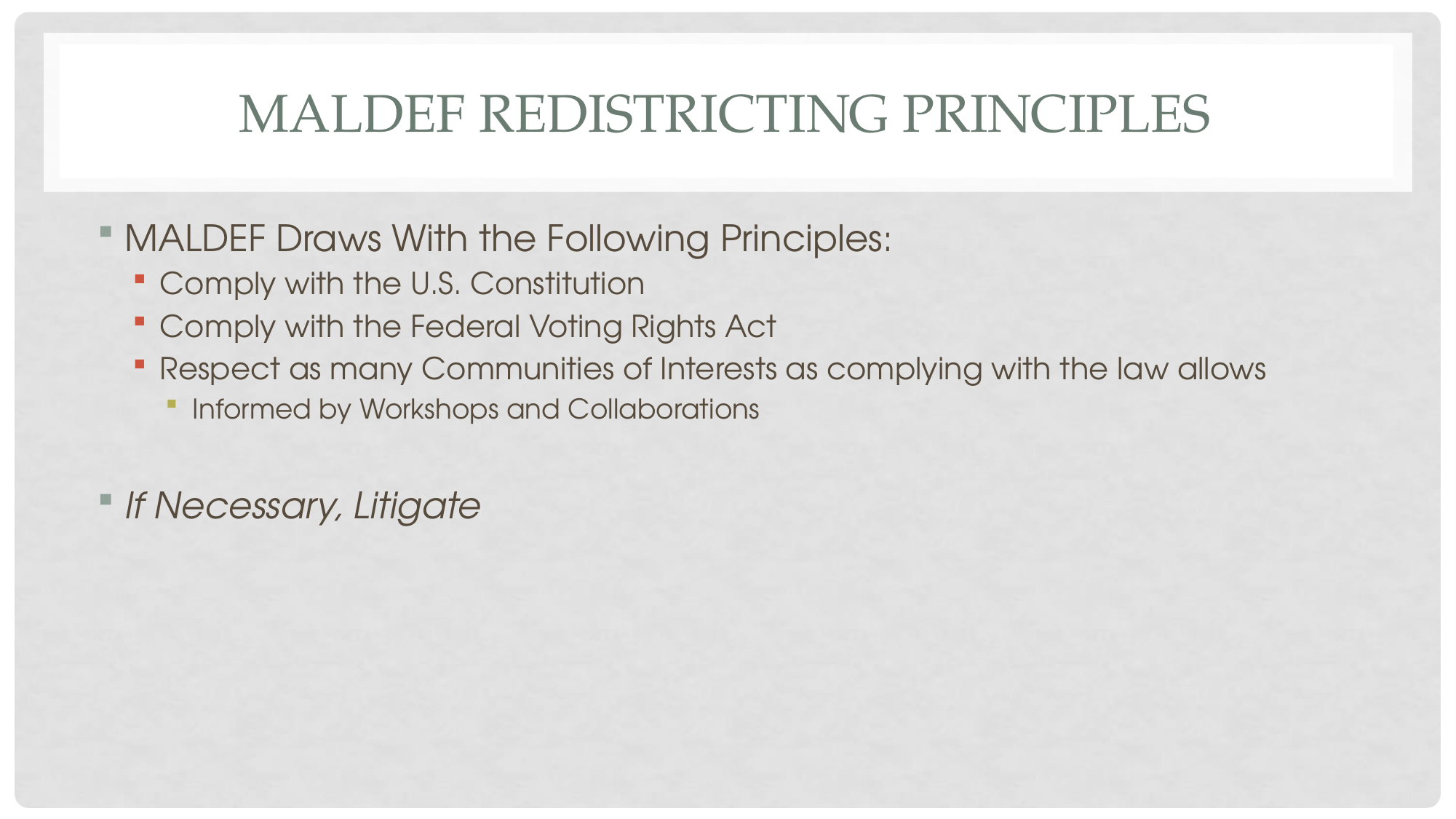

# MALDEF Redistricting Principles
MALDEF Draws With the Following Principles:
Comply with the U.S. Constitution
Comply with the Federal Voting Rights Act
Respect as many Communities of Interests as complying with the law allows
Informed by Workshops and Collaborations

If Necessary, Litigate